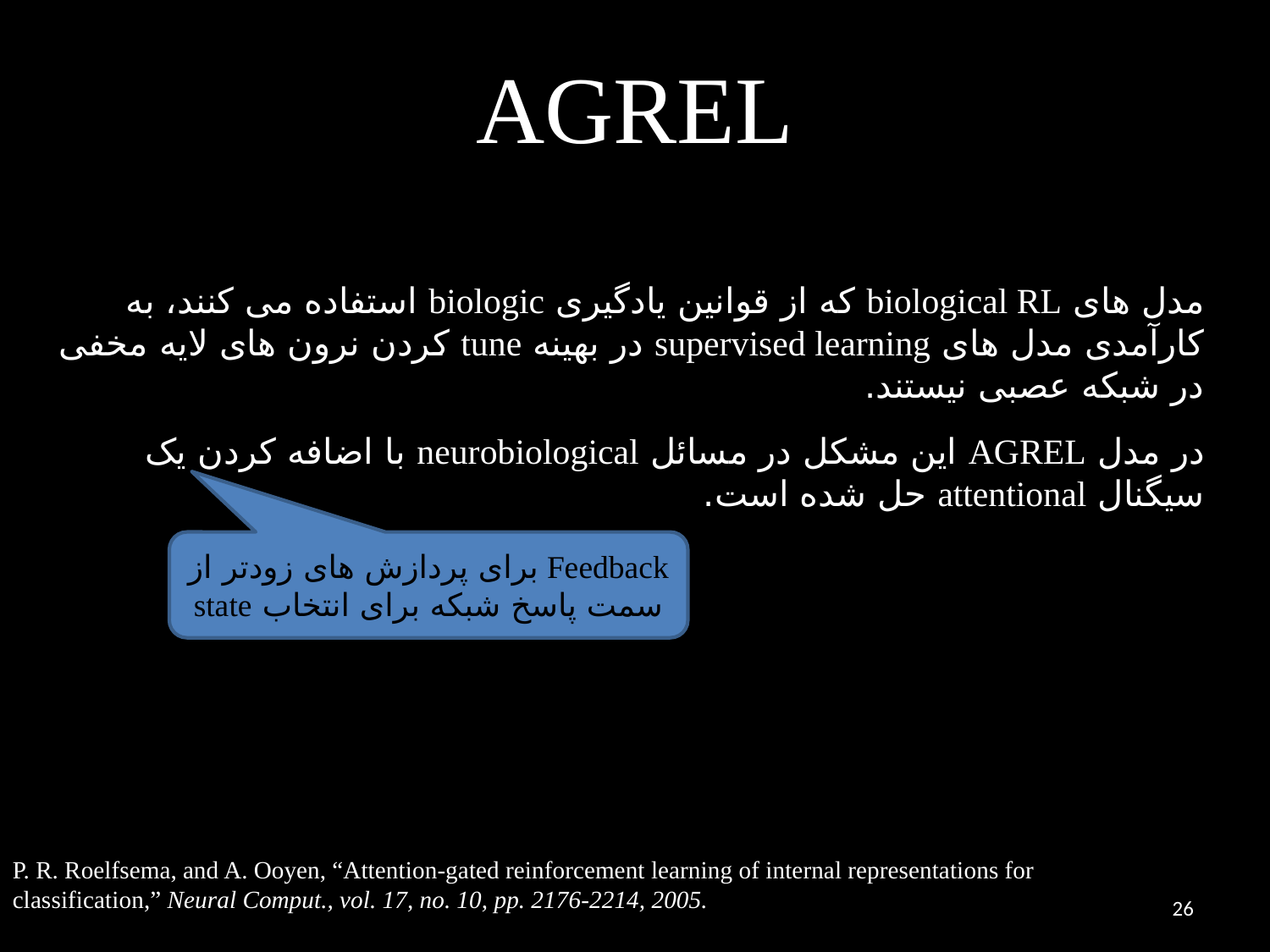

AGREL
مدل های biological RL که از قوانین یادگیری biologic استفاده می کنند، به کارآمدی مدل های supervised learning در بهینه tune کردن نرون های لایه مخفی در شبکه عصبی نیستند.
در مدل AGREL این مشکل در مسائل neurobiological با اضافه کردن یک سیگنال attentional حل شده است.
Feedback برای پردازش های زودتر از سمت پاسخ شبکه برای انتخاب state
P. R. Roelfsema, and A. Ooyen, “Attention-gated reinforcement learning of internal representations for classification,” Neural Comput., vol. 17, no. 10, pp. 2176-2214, 2005.
26